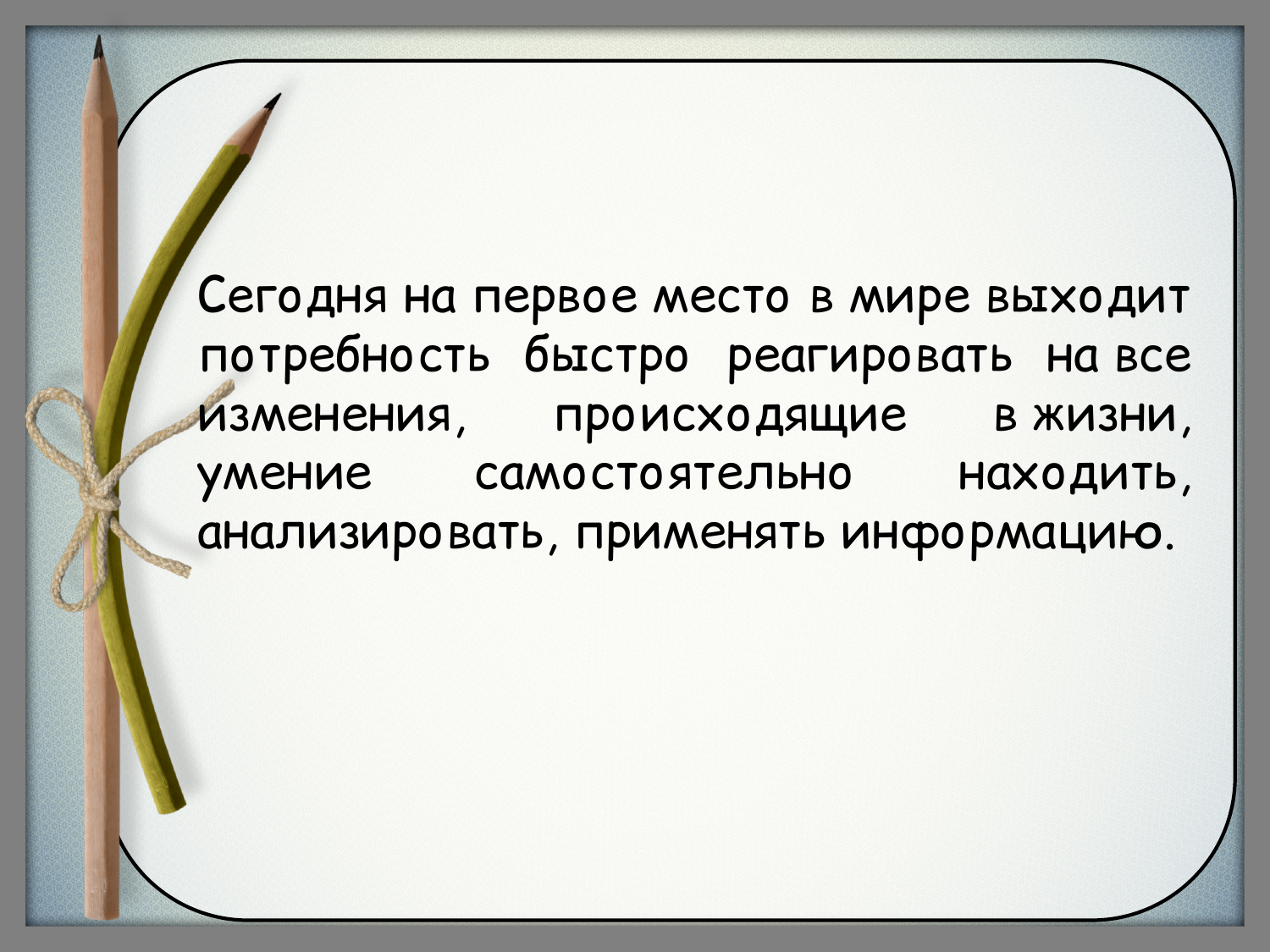

Сегодня на первое место в мире выходит потребность быстро реагировать на все изменения, происходящие в жизни, умение самостоятельно находить, анализировать, применять информацию.